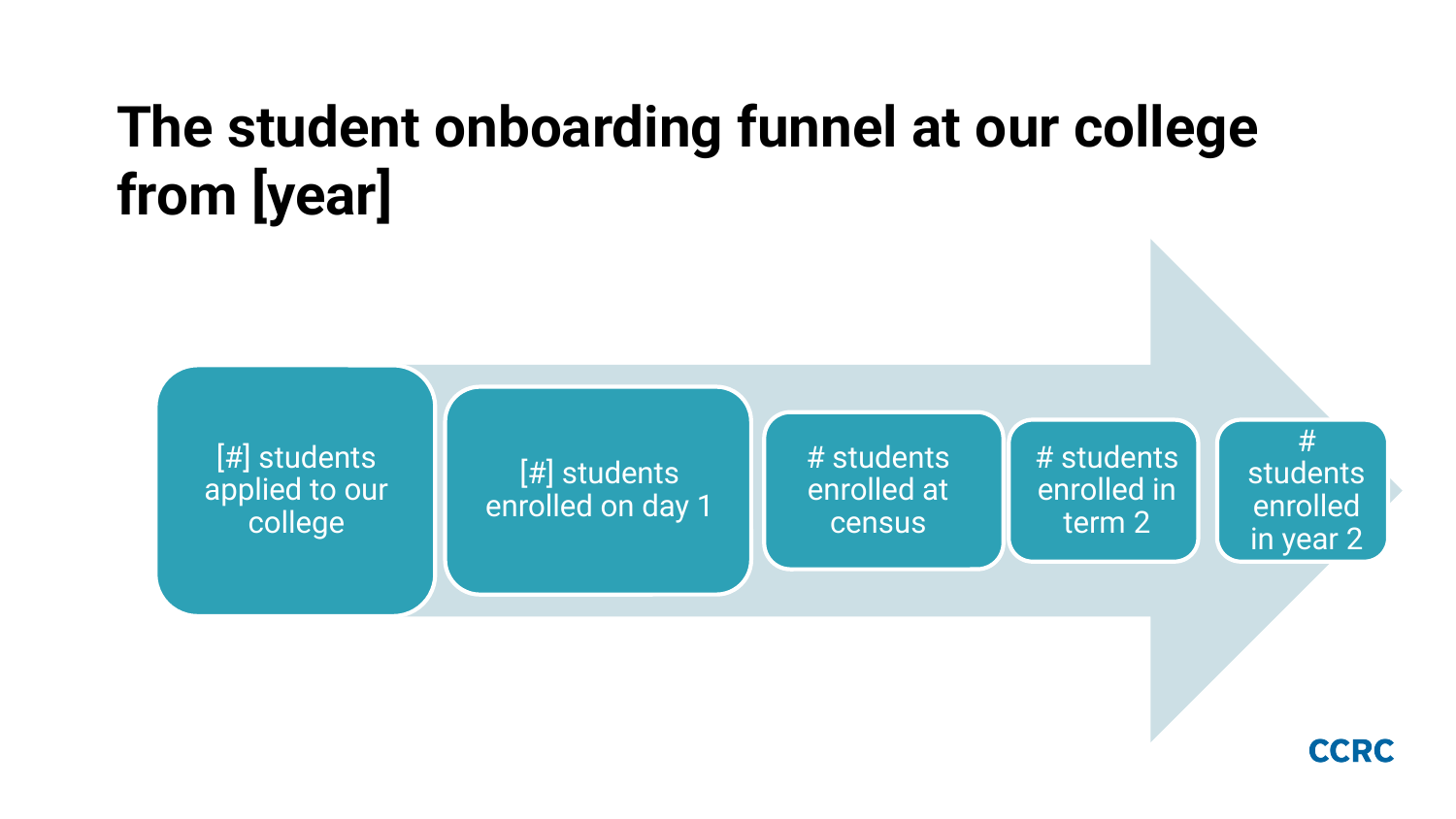

# The student onboarding funnel at our college from [year]

[#] students applied to our college

[#] students enrolled on day 1

# students enrolled at census

# students enrolled in term 2

# students enrolled in year 2